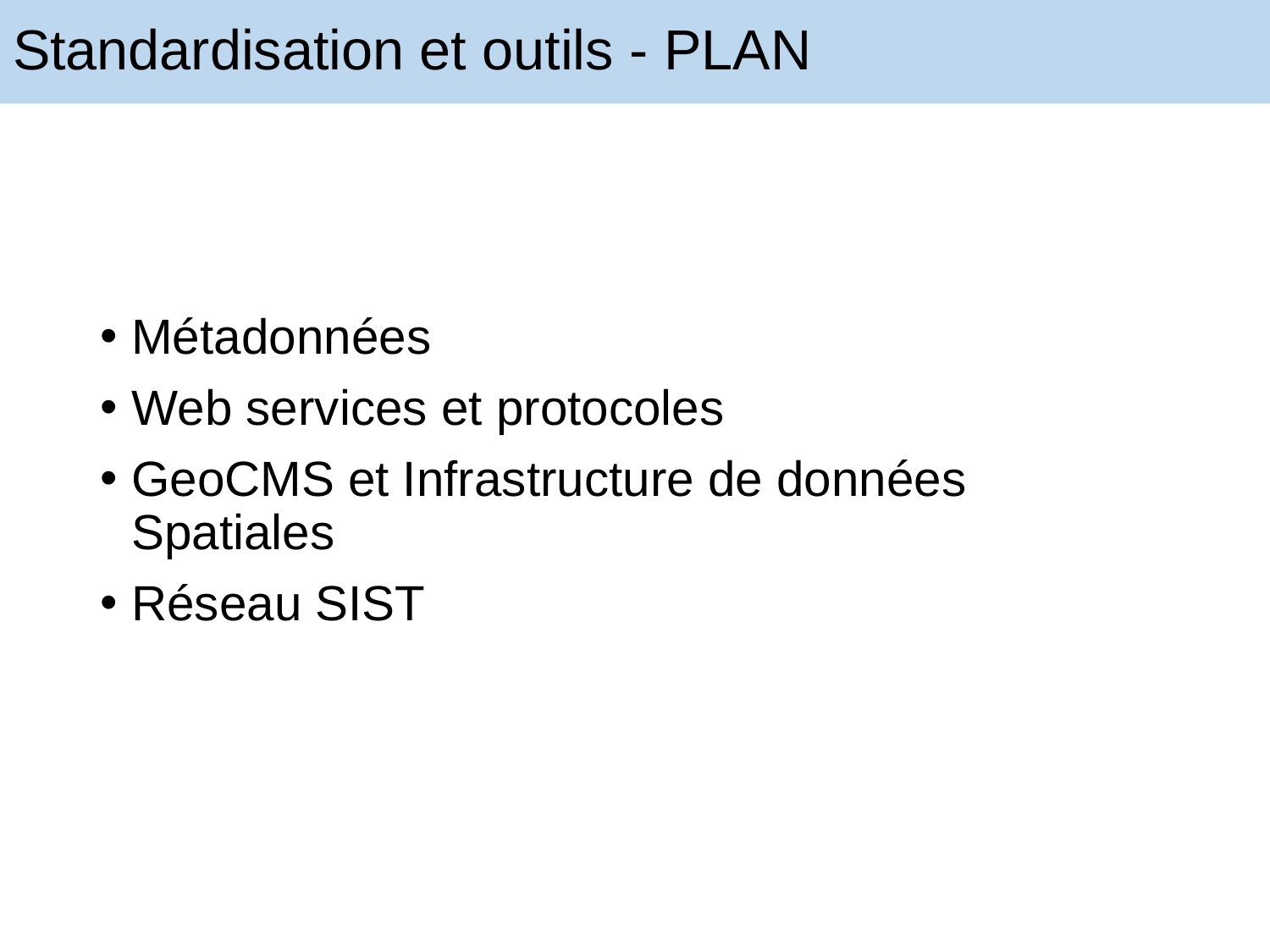

# Standardisation et outils - PLAN
Métadonnées
Web services et protocoles
GeoCMS et Infrastructure de données Spatiales
Réseau SIST